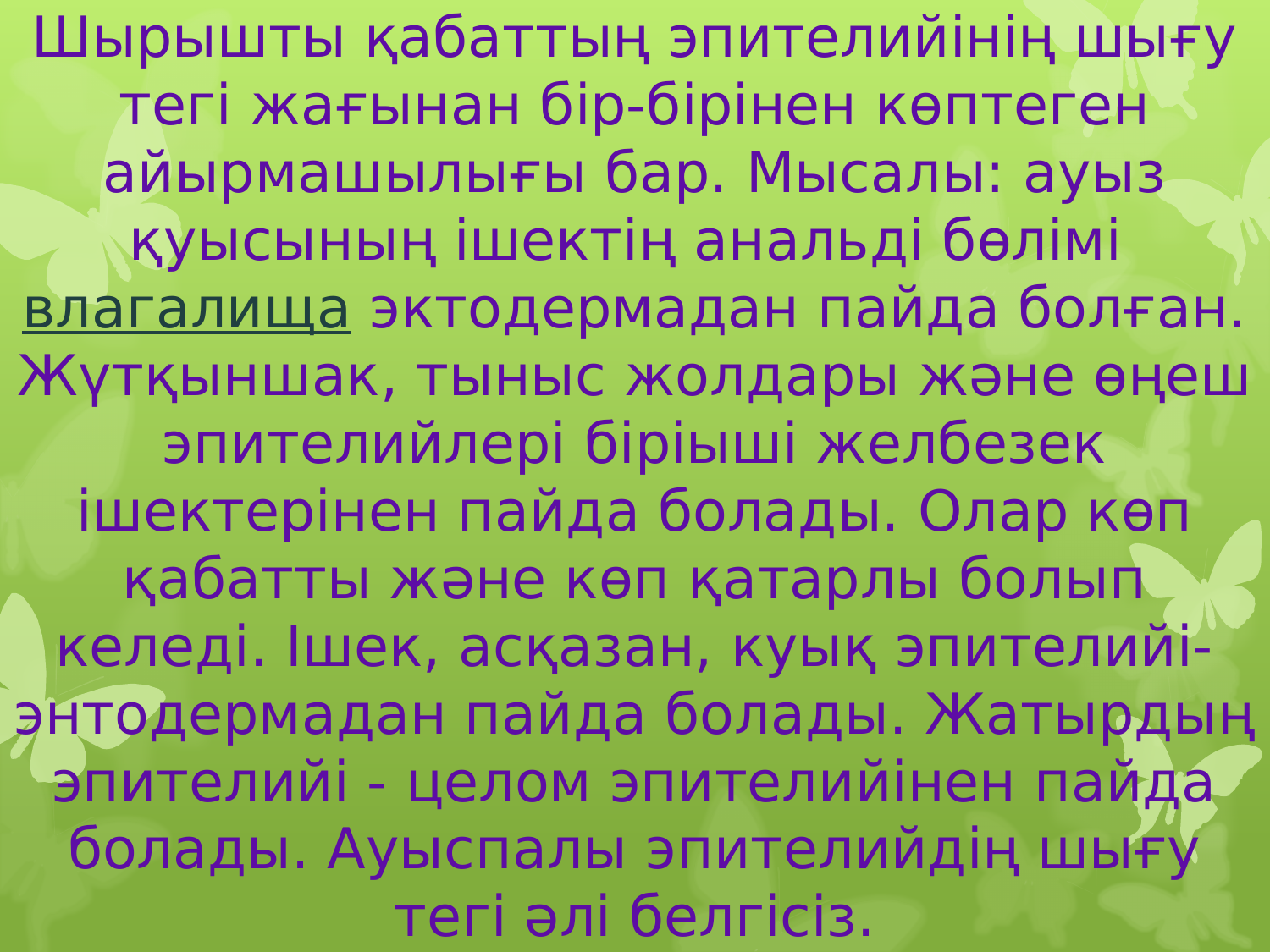

Шырышты қабаттың эпителийінің шығу тегі жағынан бір-бірінен көптеген айырмашылығы бар. Мысалы: ауыз қуысының ішектің анальді бөлімі влагалища эктодермадан пайда болған. Жүтқыншак, тыныс жолдары және өңеш эпителийлері біріыші желбезек ішектерінен пайда болады. Олар көп қабатты және көп қатарлы болып келеді. Ішек, асқазан, куық эпителийі-энтодермадан пайда болады. Жатырдың эпителийі - целом эпителийінен пайда болады. Ауыспалы эпителийдің шығу тегі әлі белгісіз.